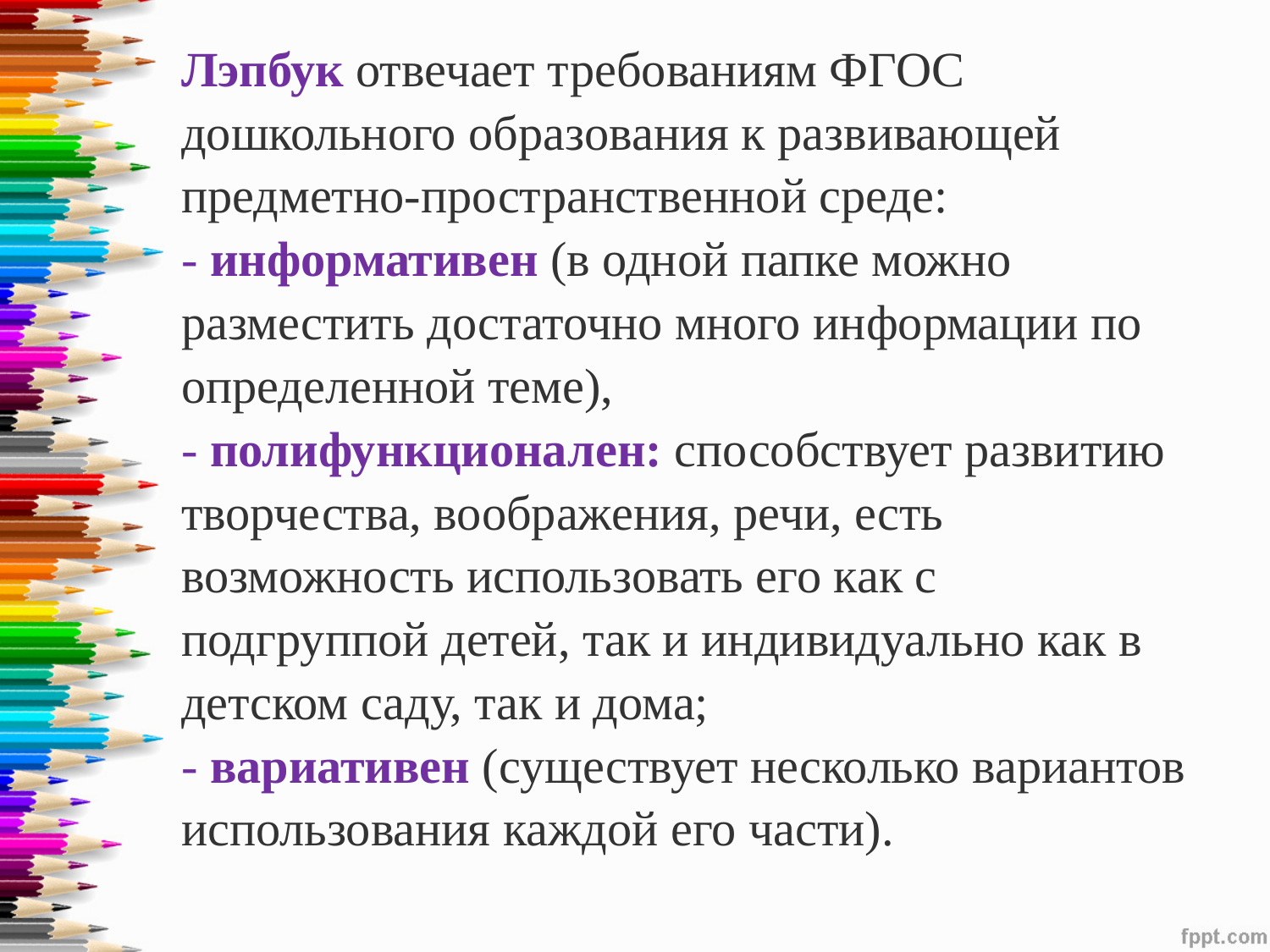

# Лэпбук отвечает требованиям ФГОС дошкольного образования к развивающей предметно-пространственной среде: - информативен (в одной папке можно разместить достаточно много информации по определенной теме), - полифункционален: способствует развитию творчества, воображения, речи, есть возможность использовать его как с подгруппой детей, так и индивидуально как в детском саду, так и дома; - вариативен (существует несколько вариантов использования каждой его части).